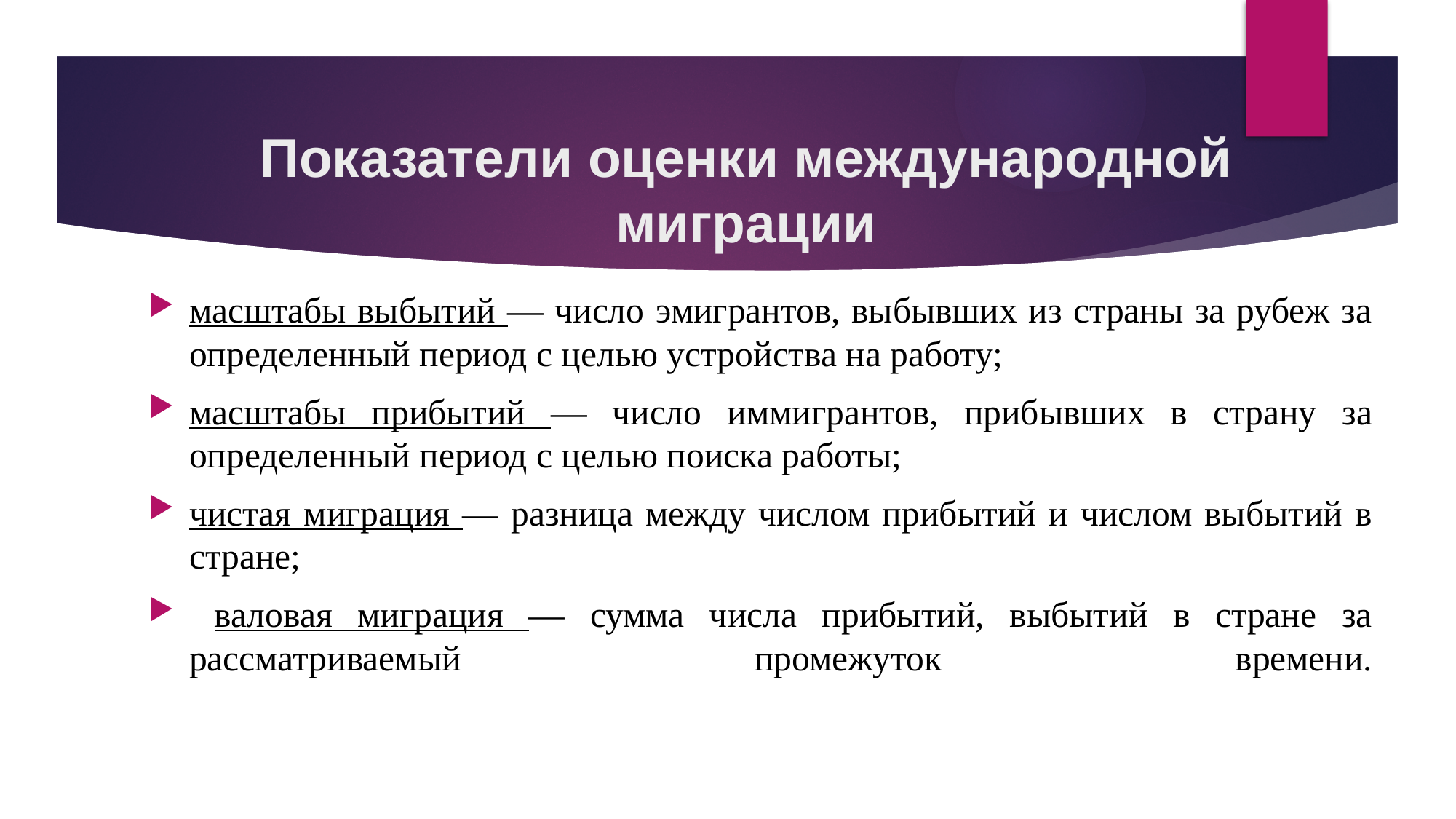

# Показатели оценки международной миграции
масштабы выбытий — число эмигрантов, выбывших из страны за рубеж за определенный период с целью устройства на работу;
масштабы прибытий — число иммигрантов, прибывших в страну за определенный период с целью поиска работы;
чистая миграция — разница между числом прибытий и числом выбытий в стране;
 валовая миграция — сумма числа прибытий, выбытий в стране за рассматриваемый промежуток времени.